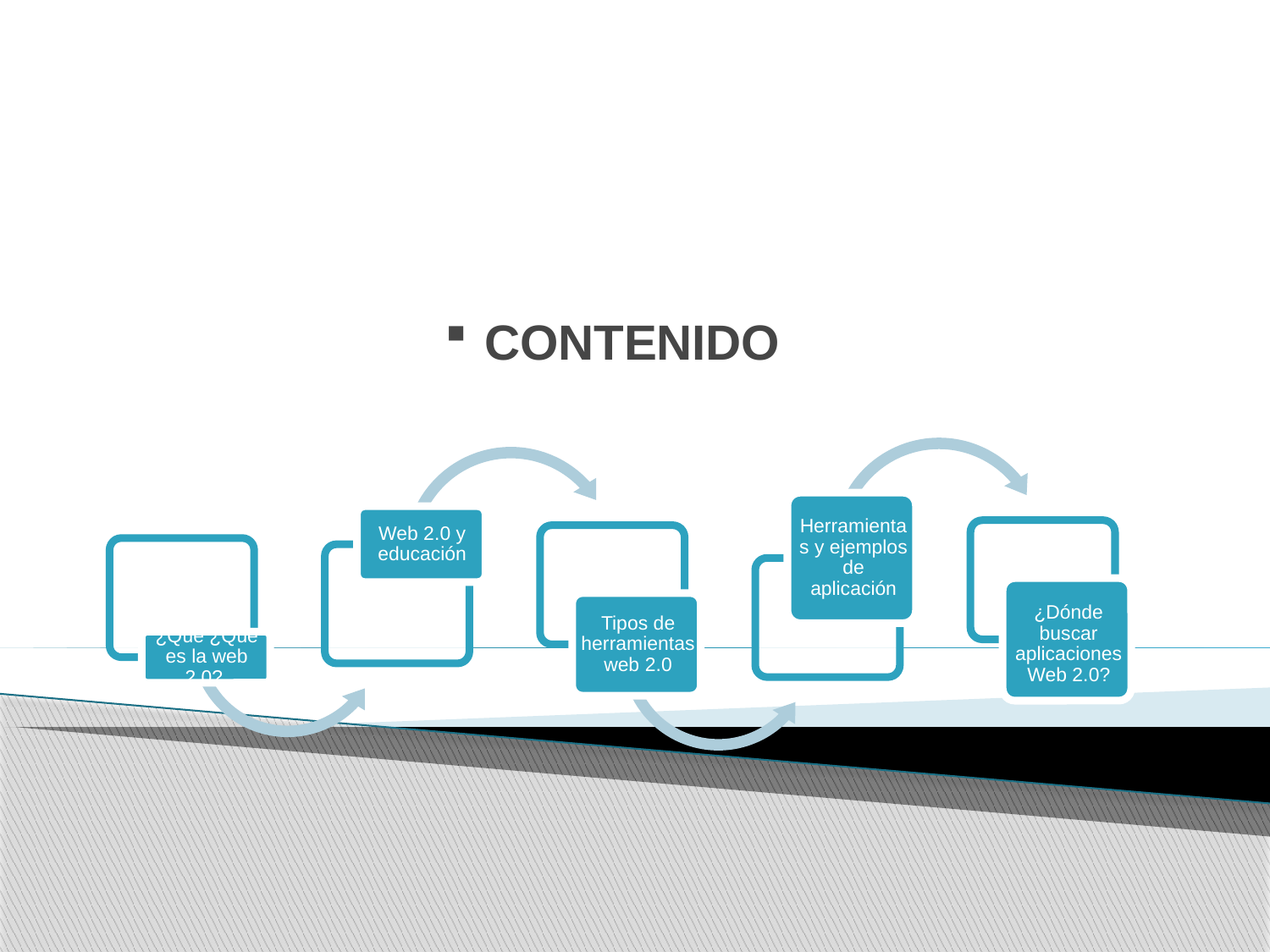

# CONTENIDO
¿Qué ¿Qué es la web 2.0?
Web 2.0 y educación
Tipos de herramientas web 2.0
Herramientas y ejemplos de aplicación

¿Dónde buscar aplicaciones Web 2.0?